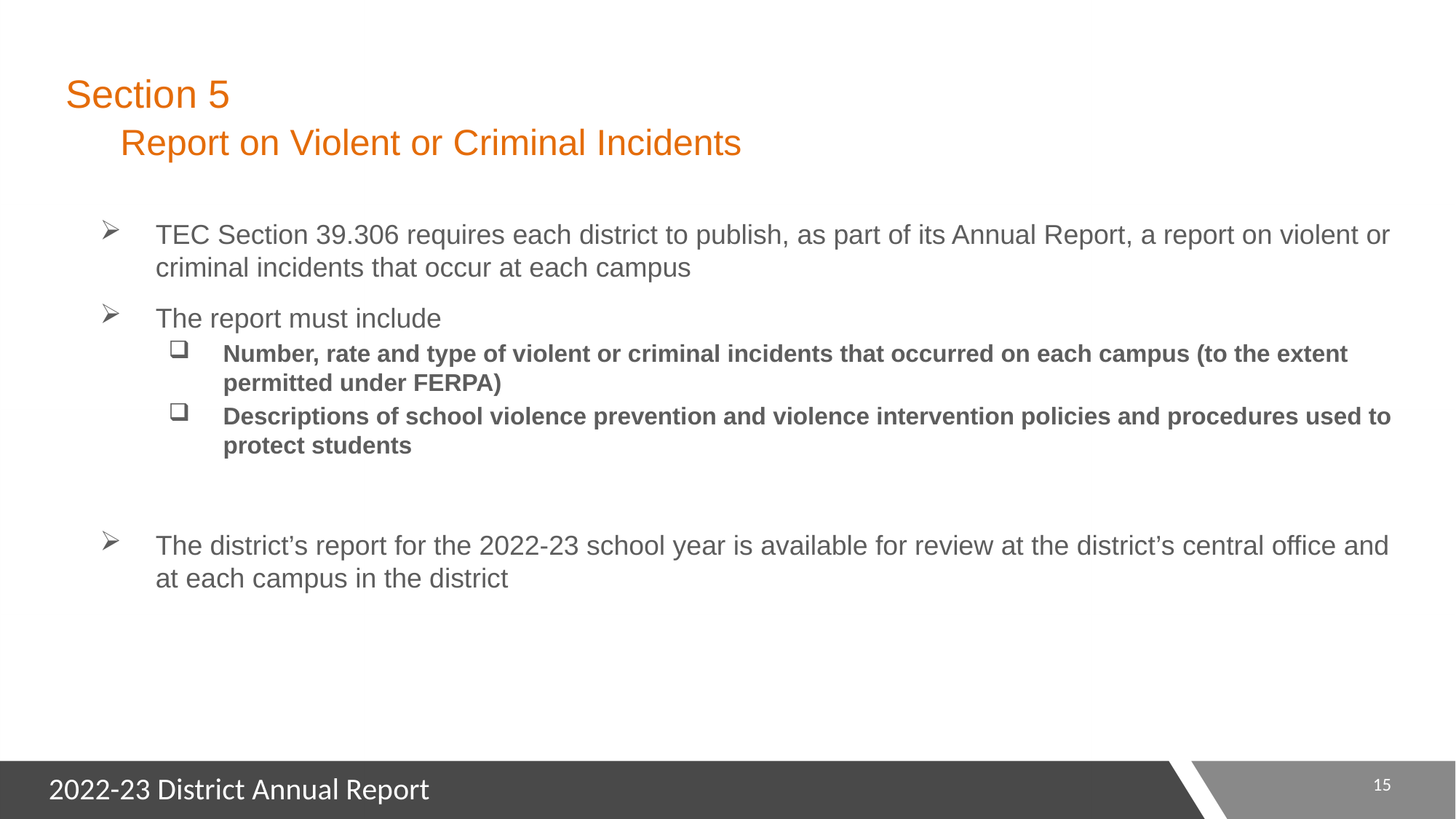

# Section 5 Report on Violent or Criminal Incidents
TEC Section 39.306 requires each district to publish, as part of its Annual Report, a report on violent or criminal incidents that occur at each campus
The report must include
Number, rate and type of violent or criminal incidents that occurred on each campus (to the extent permitted under FERPA)
Descriptions of school violence prevention and violence intervention policies and procedures used to protect students

The district’s report for the 2022-23 school year is available for review at the district’s central office and at each campus in the district
15